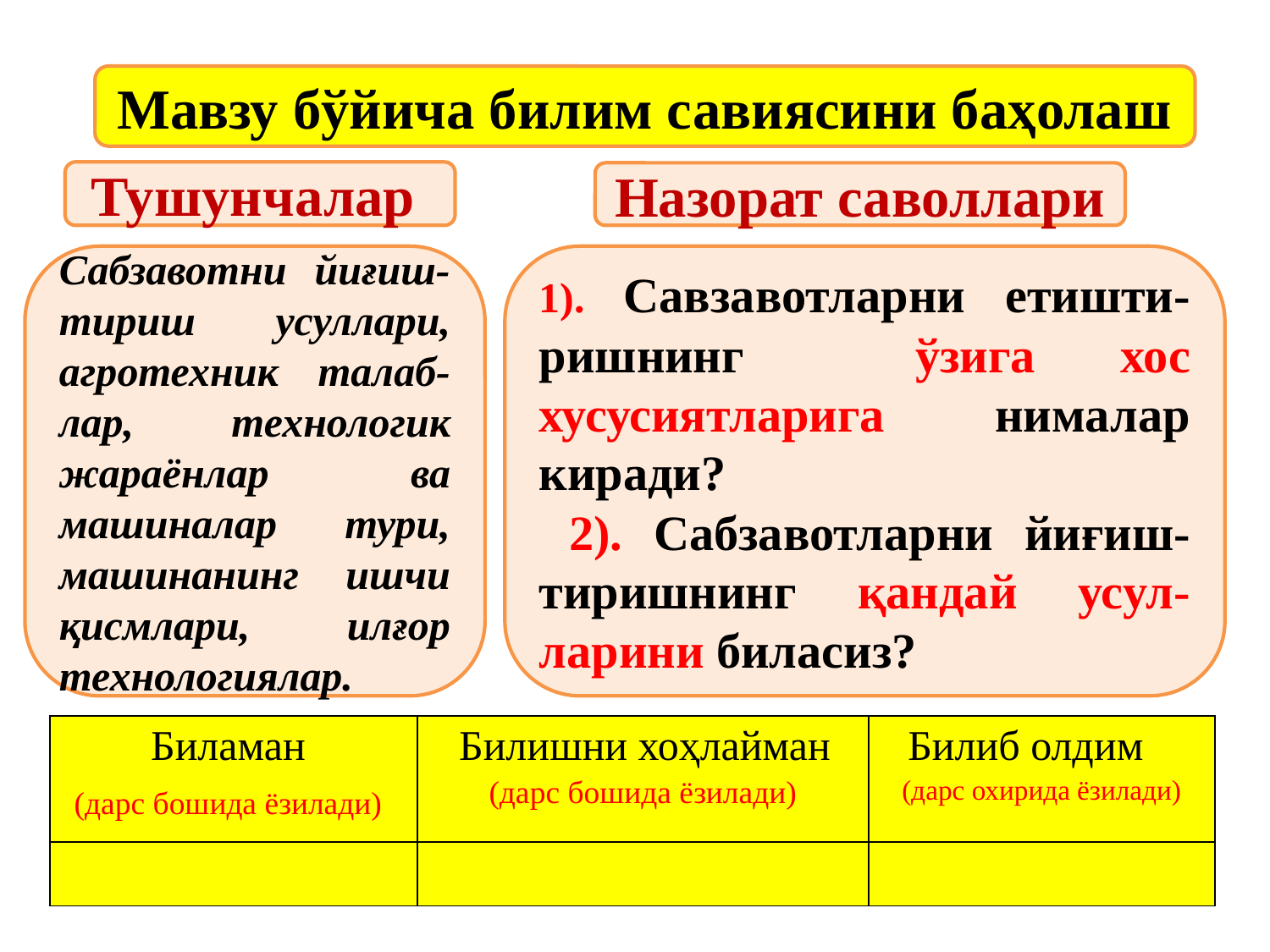

Мавзу бўйича билим савиясини баҳолаш
Тушунчалар
Назорат саволлари
Сабзавотни йиғиш-тириш усуллари, агротехник талаб-лар,  технологик жараёнлар ва машиналар тури, машинанинг ишчи қисмлари, илғор технологиялар.
1). Савзавотларни етишти-ришнинг  ўзига хос хусусиятларига нималар киради?
 2). Сабзавотларни йиғиш-тиришнинг қандай усул-ларини биласиз?
| Биламан (дарс бошида ёзилади) | Билишни хоҳлайман (дарс бошида ёзилади) | Билиб олдим (дарс охирида ёзилади) |
| --- | --- | --- |
|  |  |  |